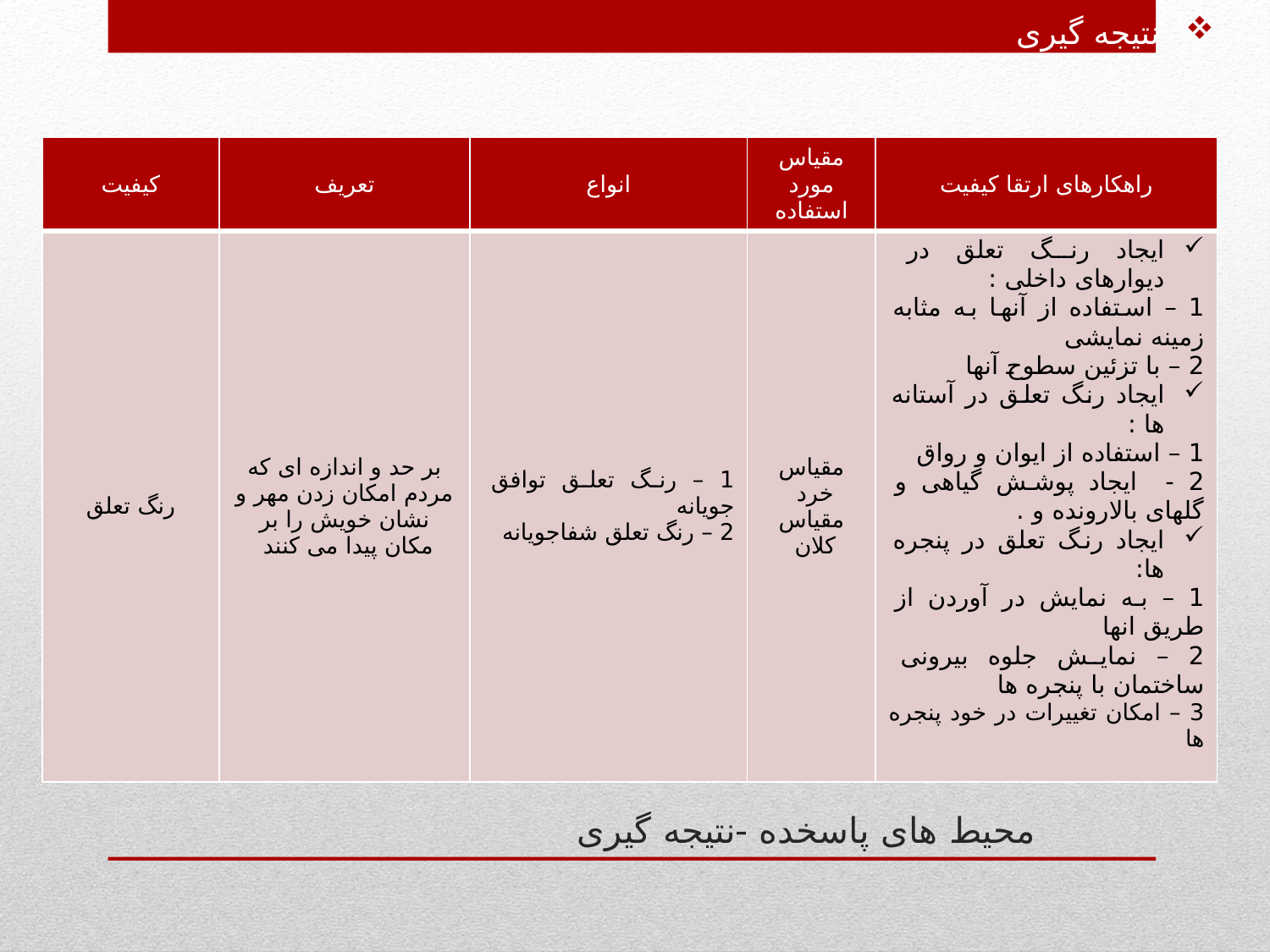

نتیجه گیری
| کیفیت | تعریف | انواع | مقیاس مورد استفاده | راهکارهای ارتقا کیفیت |
| --- | --- | --- | --- | --- |
| رنگ تعلق | بر حد و اندازه ای که مردم امکان زدن مهر و نشان خویش را بر مکان پیدا می کنند | 1 – رنگ تعلق توافق جویانه 2 – رنگ تعلق شفاجویانه | مقیاس خرد مقیاس کلان | ایجاد رنگ تعلق در دیوارهای داخلی : 1 – استفاده از آنها به مثابه زمینه نمایشی 2 – با تزئین سطوح آنها ایجاد رنگ تعلق در آستانه ها : 1 – استفاده از ایوان و رواق 2 - ایجاد پوشش گیاهی و گلهای بالارونده و . ایجاد رنگ تعلق در پنجره ها: 1 – به نمایش در آوردن از طریق انها 2 – نمایش جلوه بیرونی ساختمان با پنجره ها 3 – امکان تغییرات در خود پنجره ها |
# محیط های پاسخده -نتیجه گیری